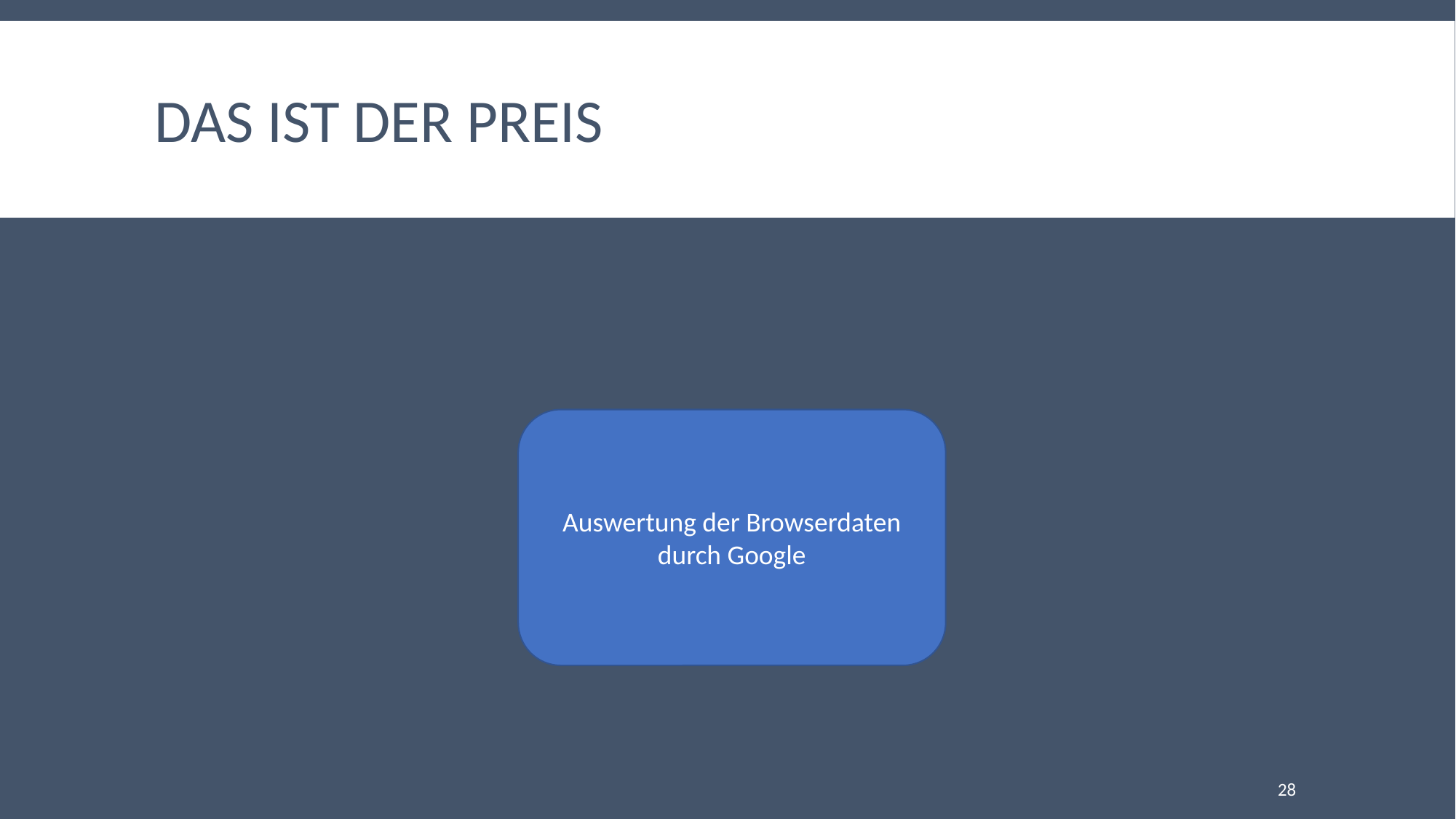

# Das ist der Preis
Auswertung der Browserdaten durch Google
28